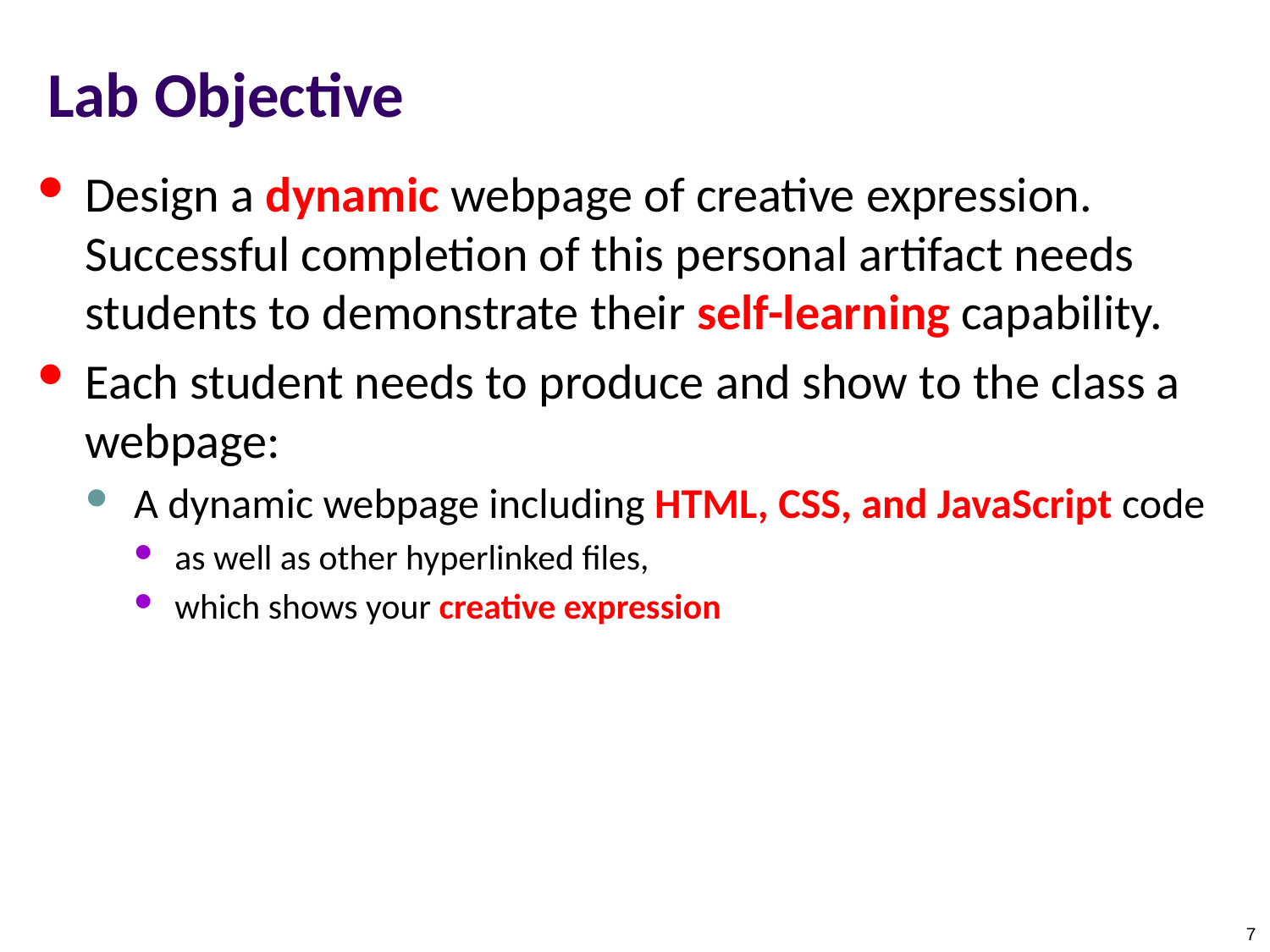

# Lab Objective
Design a dynamic webpage of creative expression. Successful completion of this personal artifact needs students to demonstrate their self-learning capability.
Each student needs to produce and show to the class a webpage:
A dynamic webpage including HTML, CSS, and JavaScript code
as well as other hyperlinked files,
which shows your creative expression
7